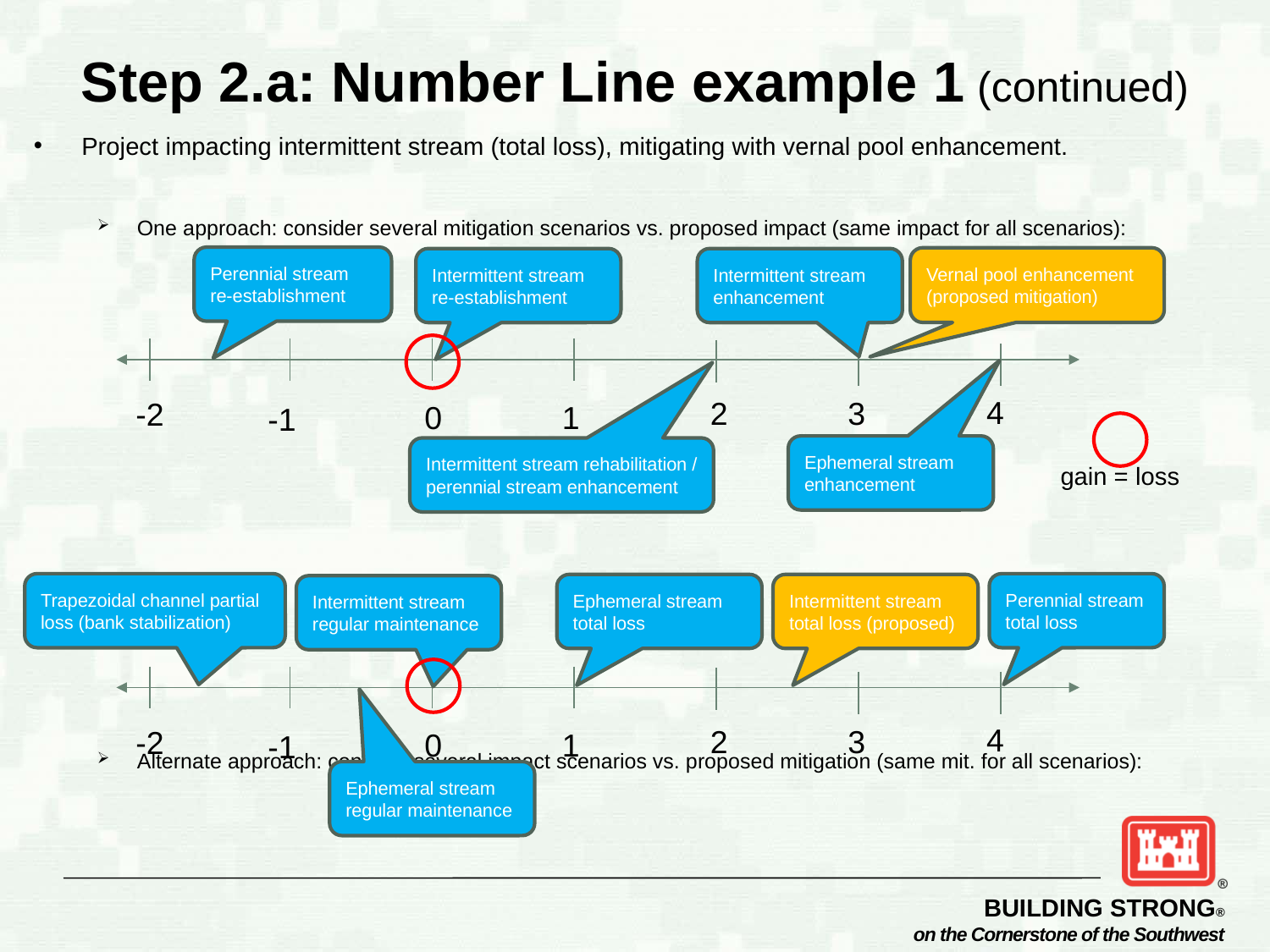

# Step 2.a: Number Line example 1 (continued)
Project impacting intermittent stream (total loss), mitigating with vernal pool enhancement.

One approach: consider several mitigation scenarios vs. proposed impact (same impact for all scenarios):

Alternate approach: consider several impact scenarios vs. proposed mitigation (same mit. for all scenarios):

Preliminary adjustment: +2.5 to +3 (consider impact site condition to determine final adjustment)
Perennial stream re-establishment
Vernal pool enhancement (proposed mitigation)
Intermittent stream enhancement
Intermittent stream re-establishment

4
2
3
-2
0
1
-1

Ephemeral stream enhancement
Intermittent stream rehabilitation / perennial stream enhancement
gain = loss
Trapezoidal channel partial loss (bank stabilization)
Perennial stream total loss
Ephemeral stream total loss
Intermittent stream total loss (proposed)
Intermittent stream regular maintenance

4
2
3
-2
0
1
-1
Ephemeral stream regular maintenance